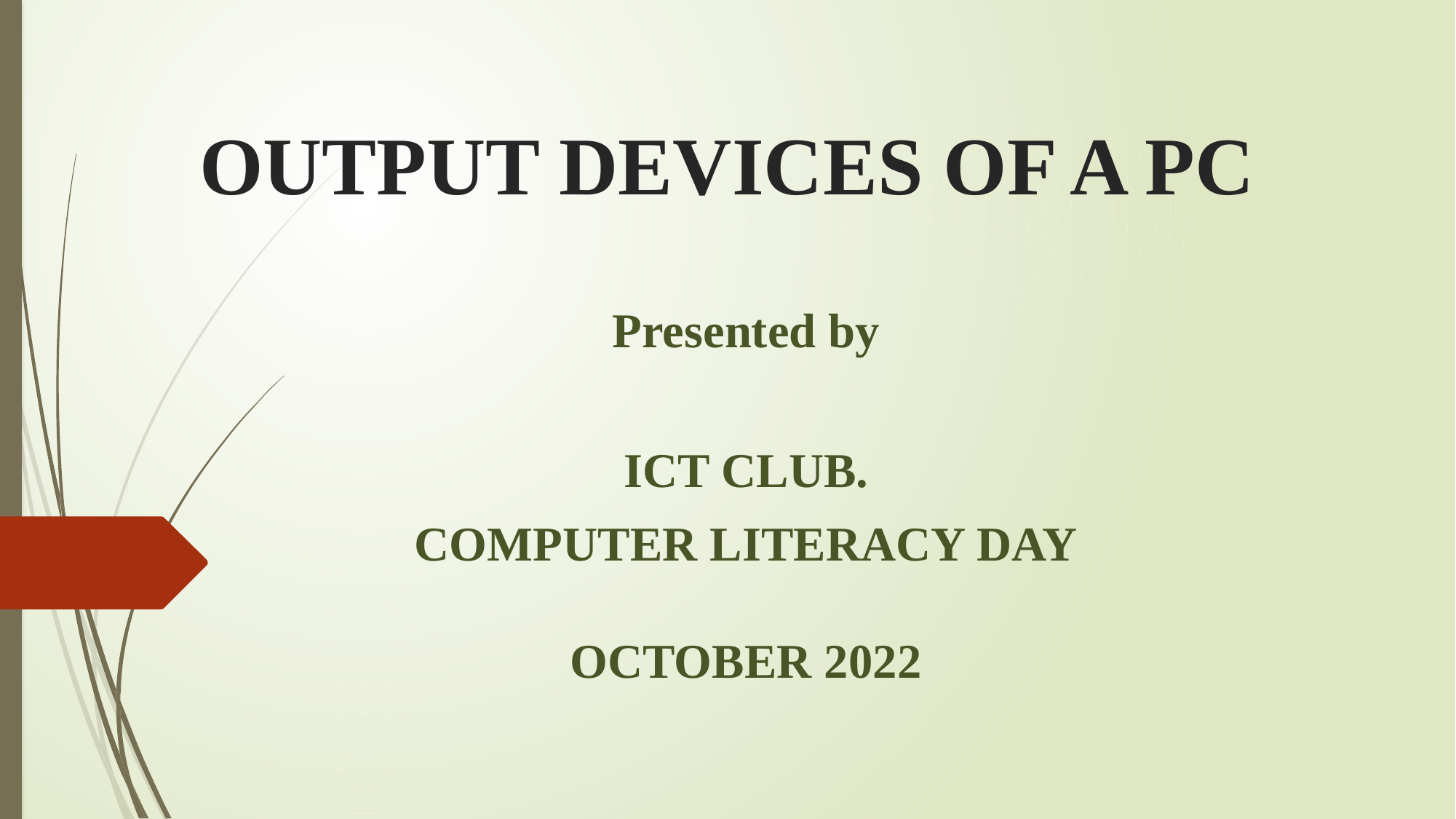

# OUTPUT DEVICES OF A PC

Presented by

ICT CLUB.
COMPUTER LITERACY DAY

OCTOBER 2022

2022